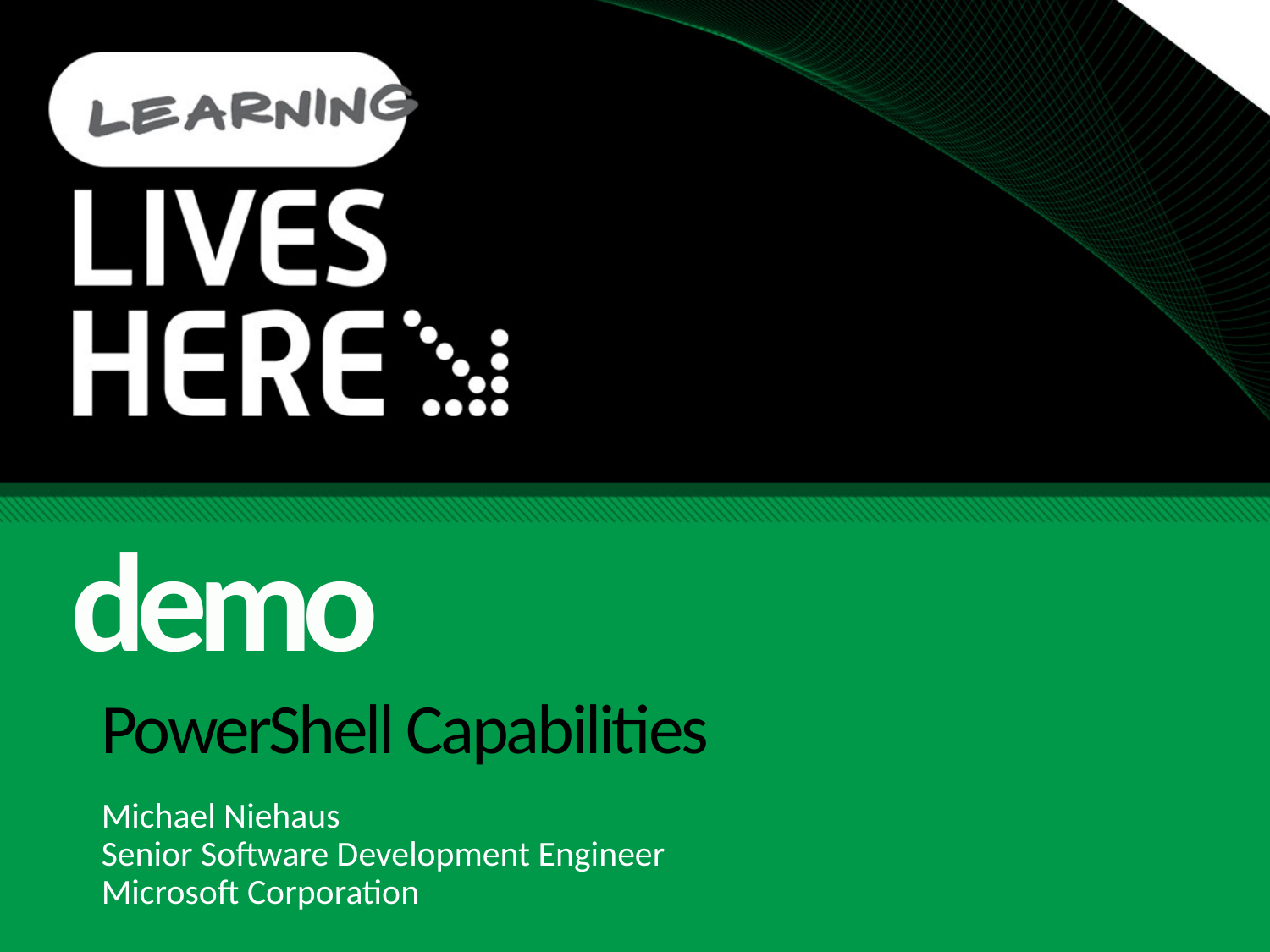

demo
# PowerShell Capabilities
Michael Niehaus
Senior Software Development Engineer
Microsoft Corporation